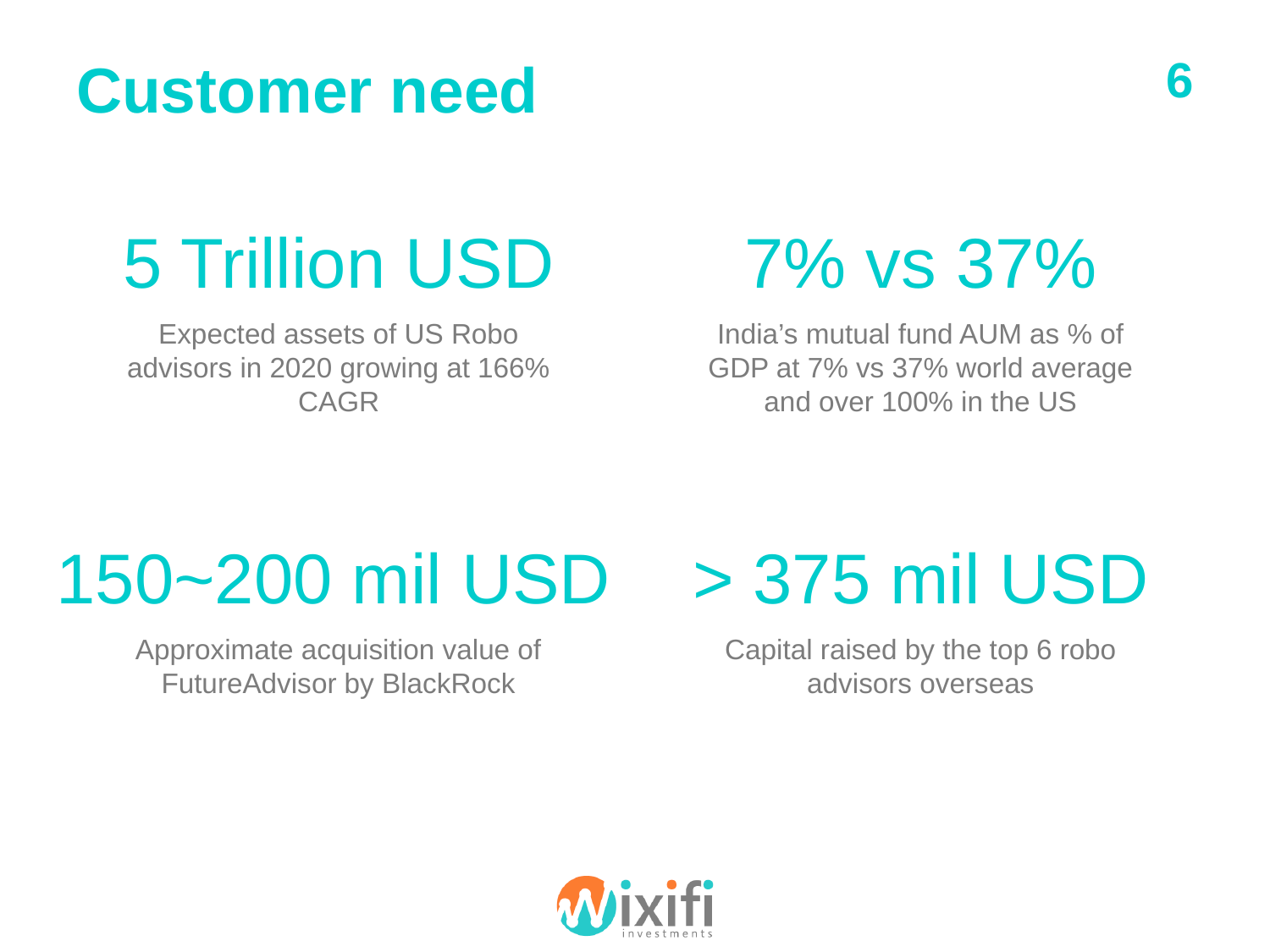

# Customer need
6
5 Trillion USD
7% vs 37%
Expected assets of US Robo advisors in 2020 growing at 166% CAGR
India’s mutual fund AUM as % of GDP at 7% vs 37% world average and over 100% in the US
150~200 mil USD
> 375 mil USD
Approximate acquisition value of FutureAdvisor by BlackRock
Capital raised by the top 6 robo advisors overseas